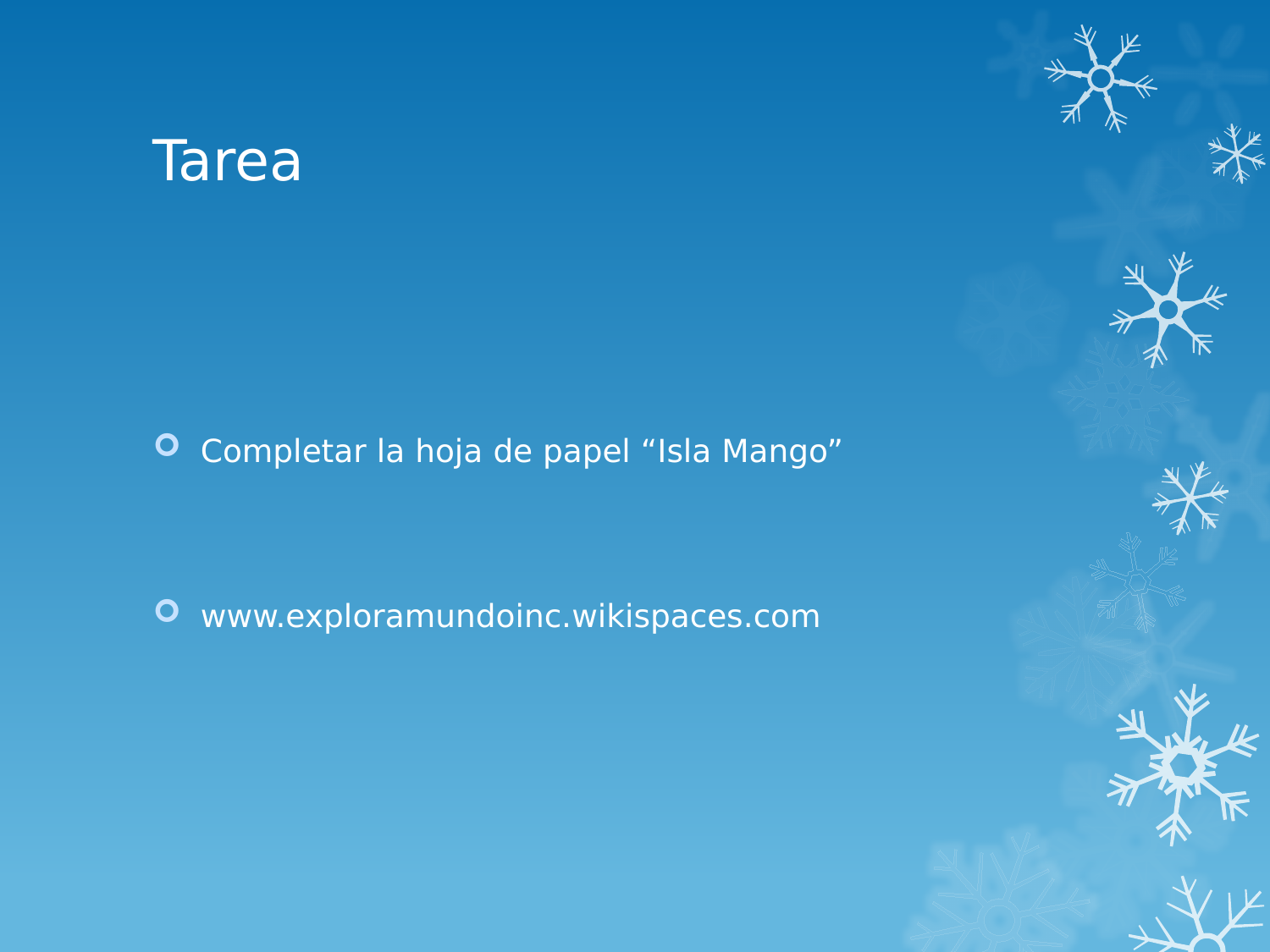

# Tarea
Completar la hoja de papel “Isla Mango”

www.exploramundoinc.wikispaces.com